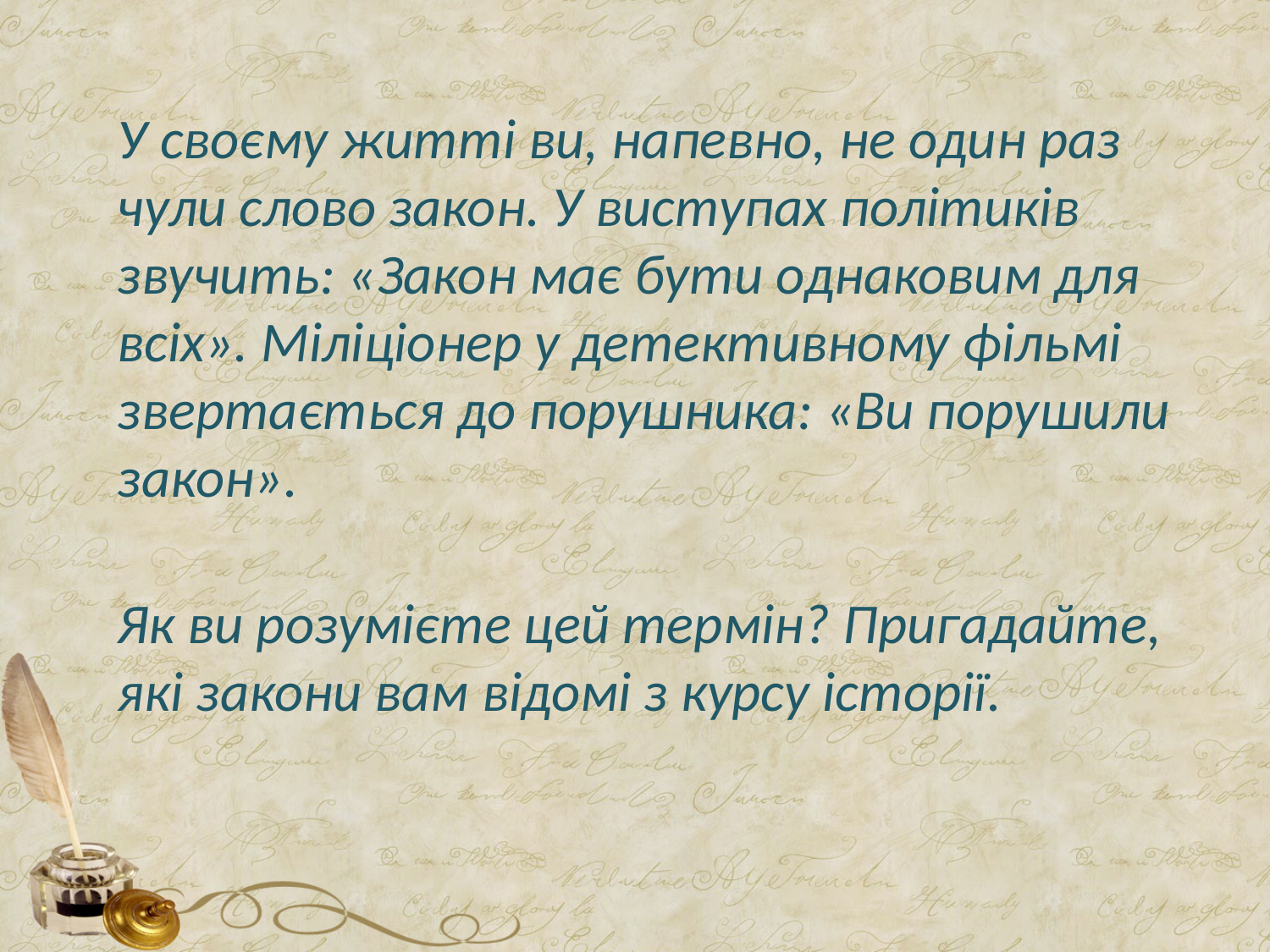

У своєму житті ви, напевно, не один раз чули слово закон. У виступах політиків звучить: «Закон має бути однаковим для всіх». Міліціонер у детективному фільмі звертається до порушника: «Ви порушили закон».
Як ви розумієте цей термін? Пригадайте, які закони вам відомі з курсу історії.